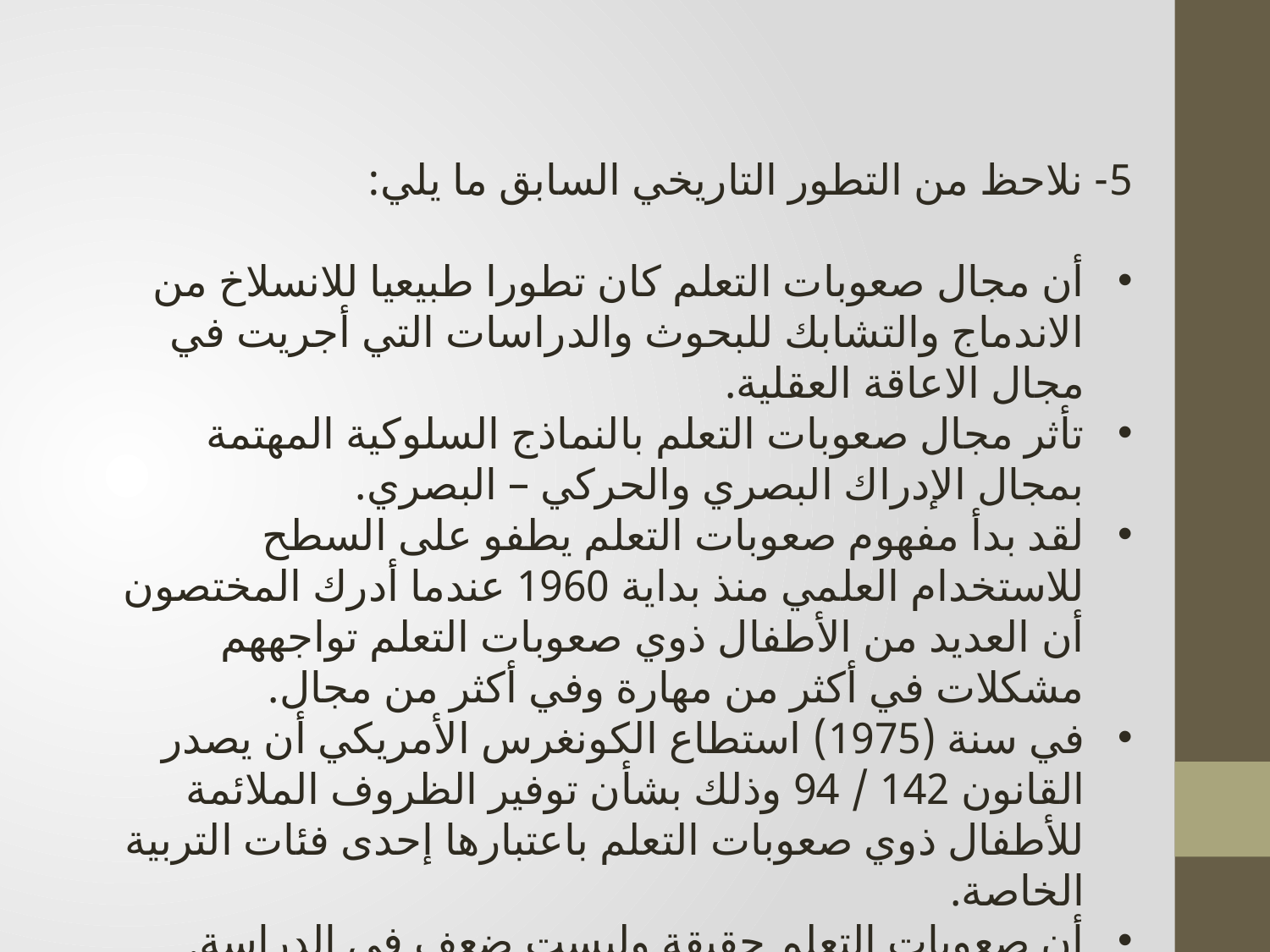

5- نلاحظ من التطور التاريخي السابق ما يلي:

أن مجال صعوبات التعلم كان تطورا طبيعيا للانسلاخ من الاندماج والتشابك للبحوث والدراسات التي أجريت في مجال الاعاقة العقلية.
تأثر مجال صعوبات التعلم بالنماذج السلوكية المهتمة بمجال الإدراك البصري والحركي – البصري.
لقد بدأ مفهوم صعوبات التعلم يطفو على السطح للاستخدام العلمي منذ بداية 1960 عندما أدرك المختصون أن العديد من الأطفال ذوي صعوبات التعلم تواجههم مشكلات في أكثر من مهارة وفي أكثر من مجال.
في سنة (1975) استطاع الكونغرس الأمريكي أن يصدر القانون 142 / 94 وذلك بشأن توفير الظروف الملائمة للأطفال ذوي صعوبات التعلم باعتبارها إحدى فئات التربية الخاصة.
أن صعوبات التعلم حقيقة وليست ضعف في الدراسة.